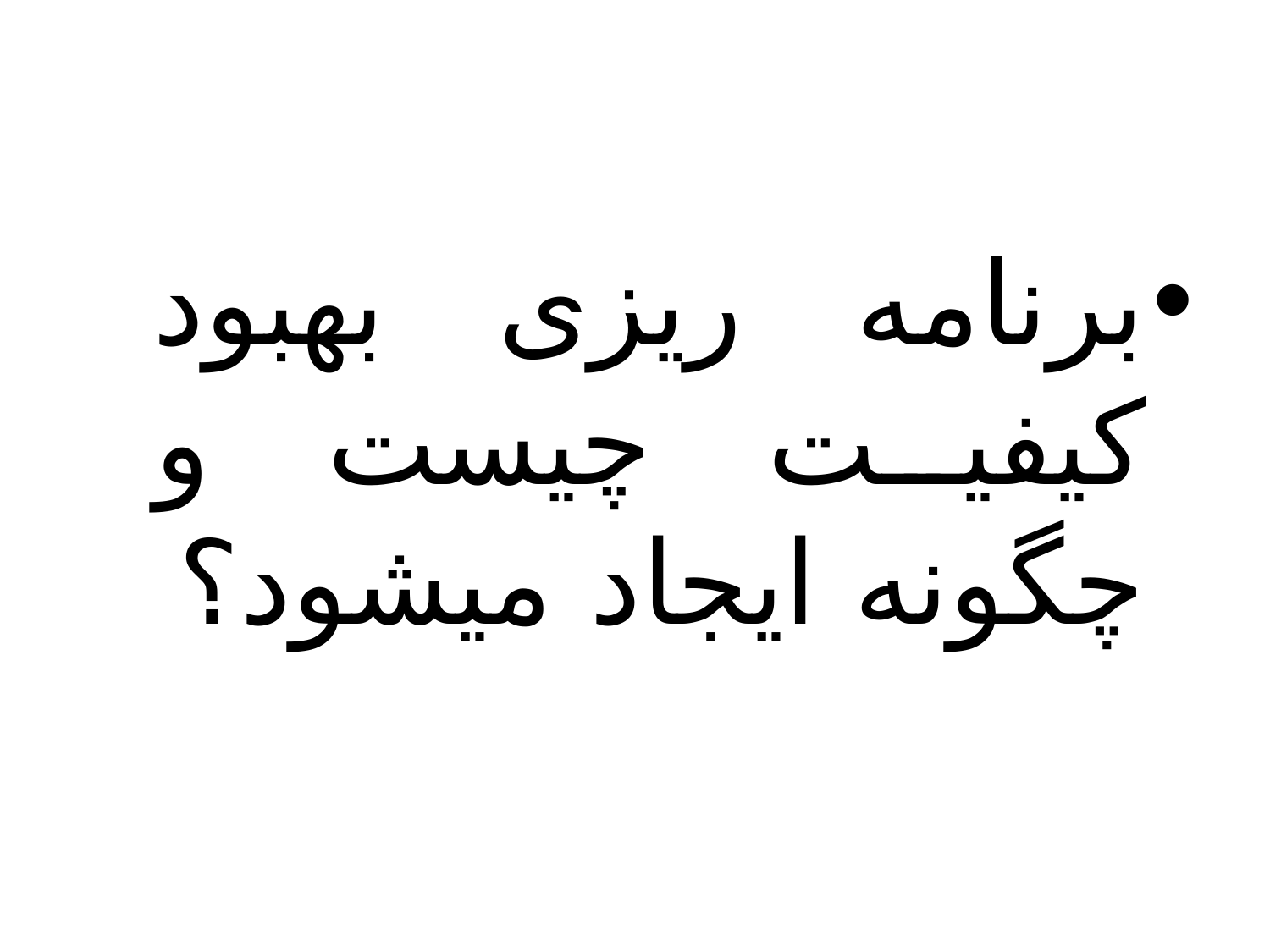

#
برنامه ریزی بهبود کیفیت چیست و چگونه ایجاد میشود؟